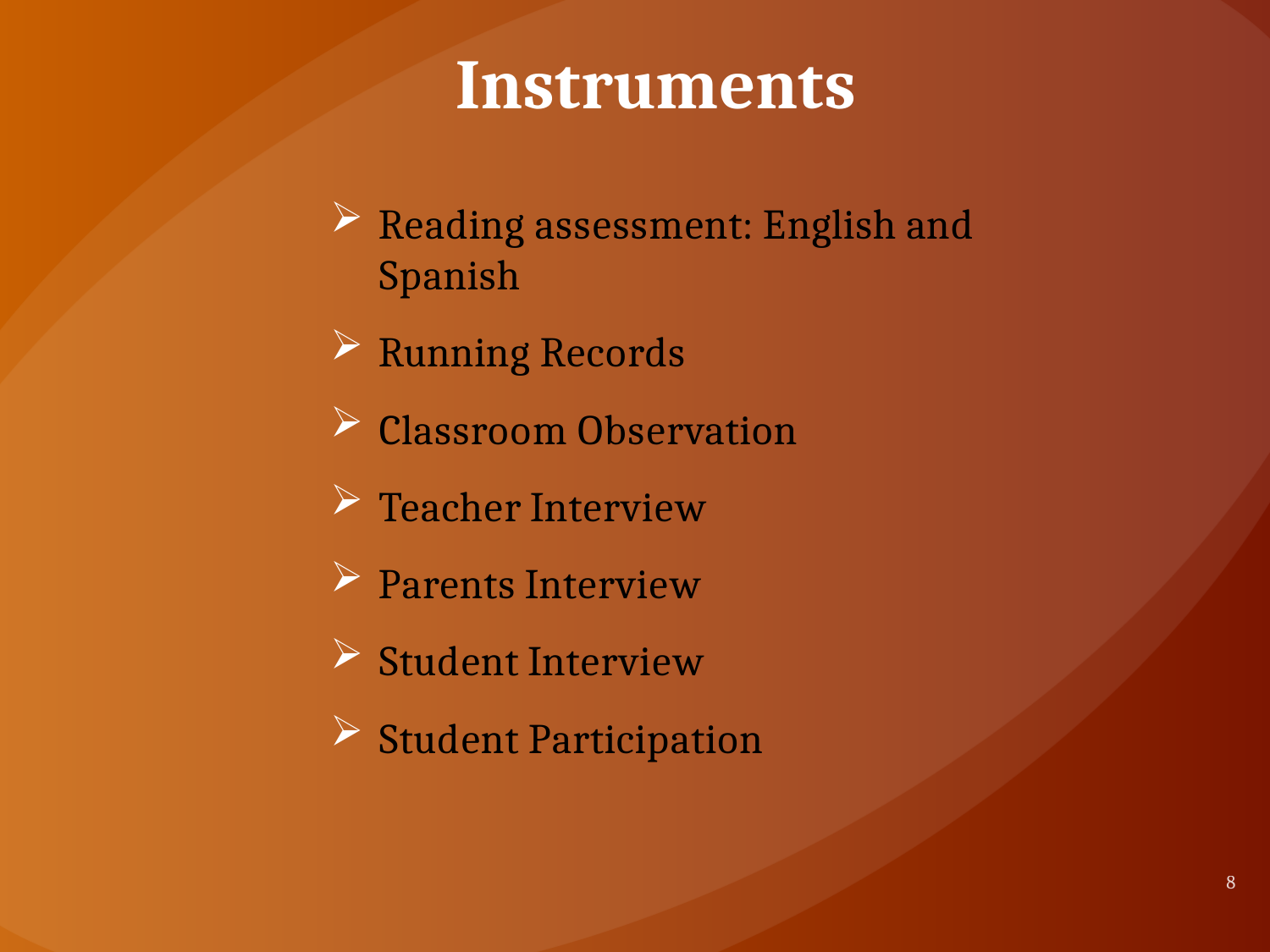

Instruments
Reading assessment: English and Spanish
Running Records
Classroom Observation
Teacher Interview
Parents Interview
Student Interview
Student Participation
8